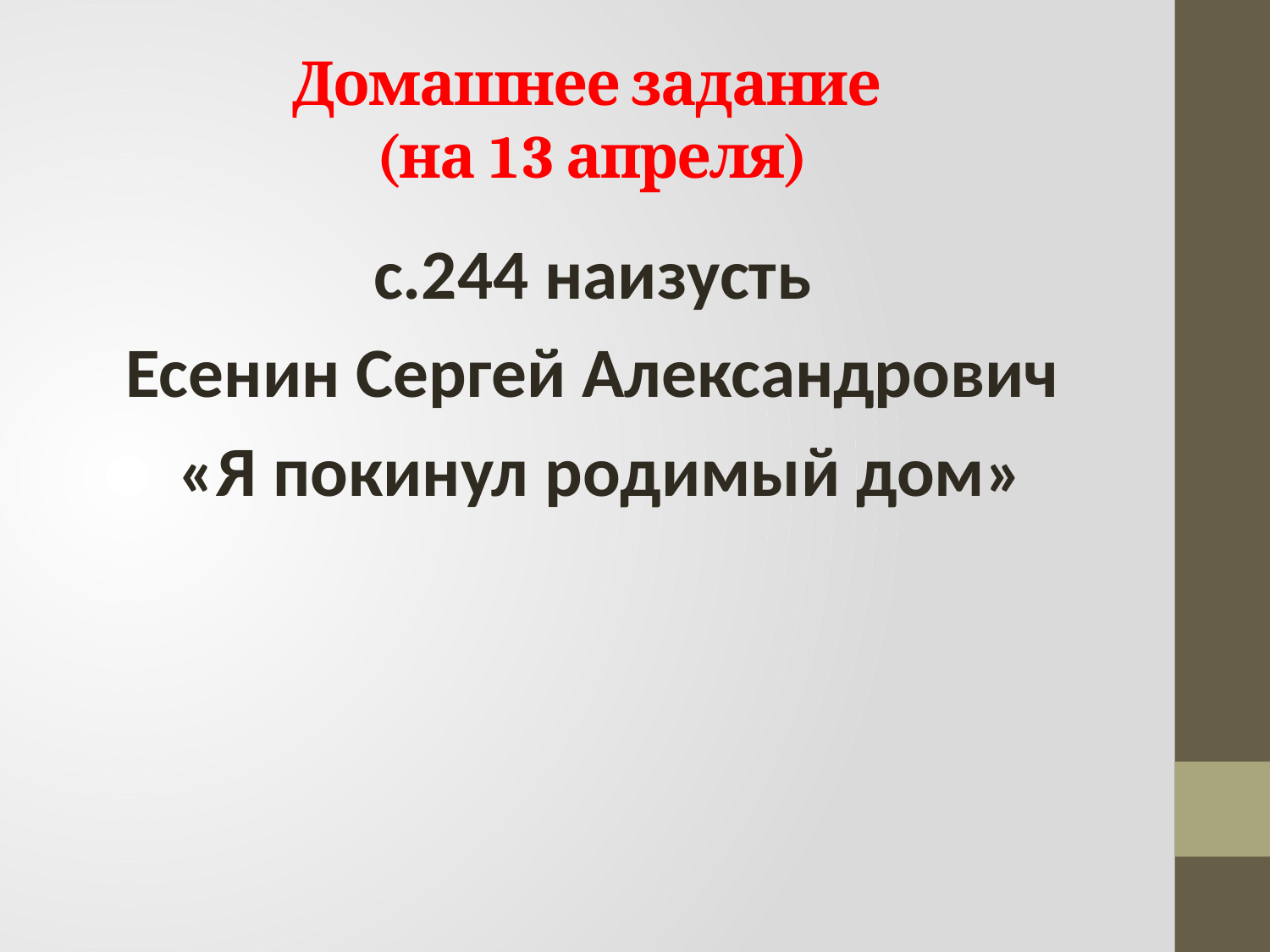

# Домашнее задание (на 13 апреля)
с.244 наизусть
Есенин Сергей Александрович
 «Я покинул родимый дом»